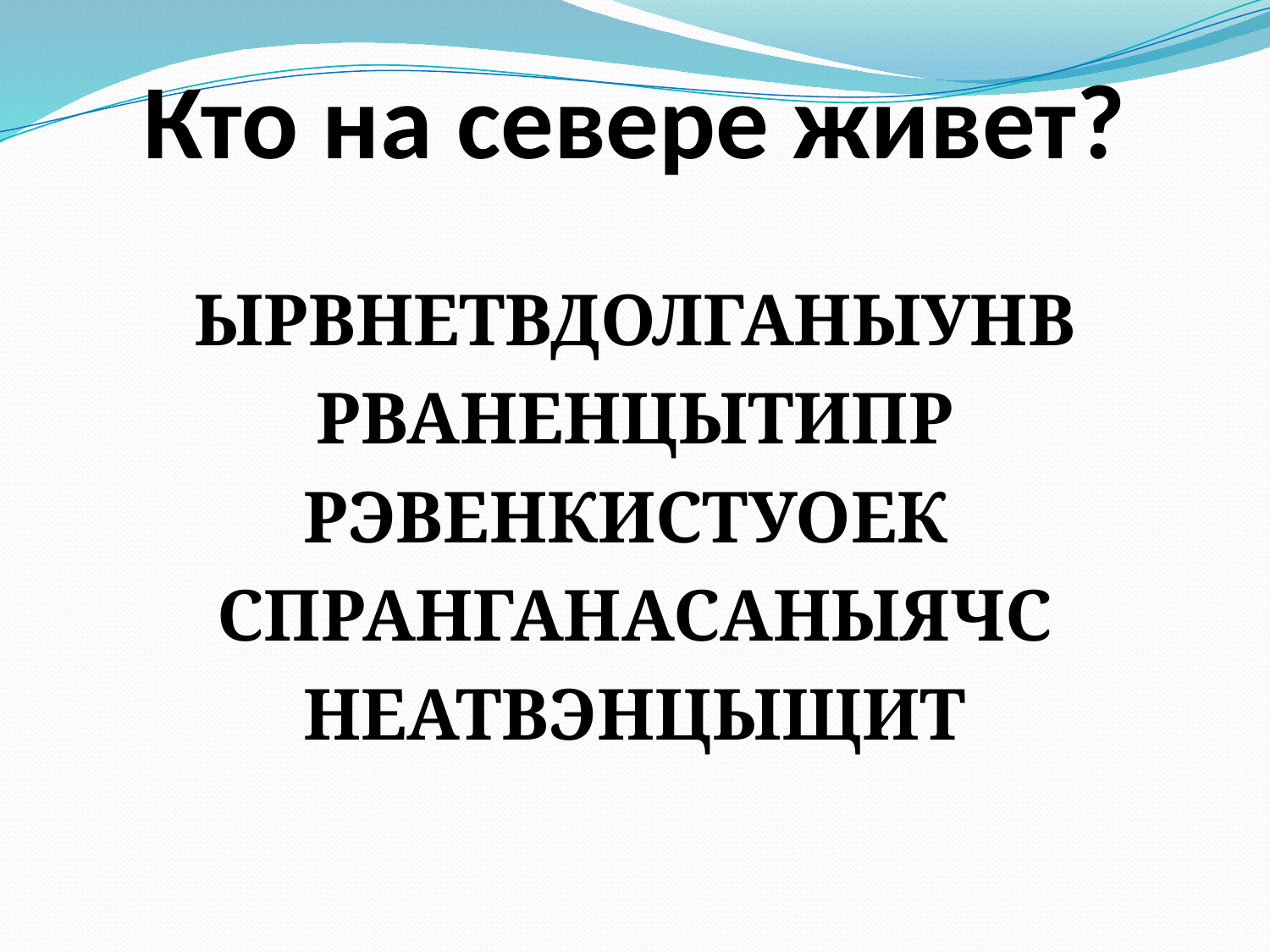

# Кто на севере живет?
ЫРВНЕТВДОЛГАНЫУНВ
РВАНЕНЦЫТИПР
РЭВЕНКИСТУОЕК
СПРАНГАНАСАНЫЯЧС
НЕАТВЭНЦЫЩИТ